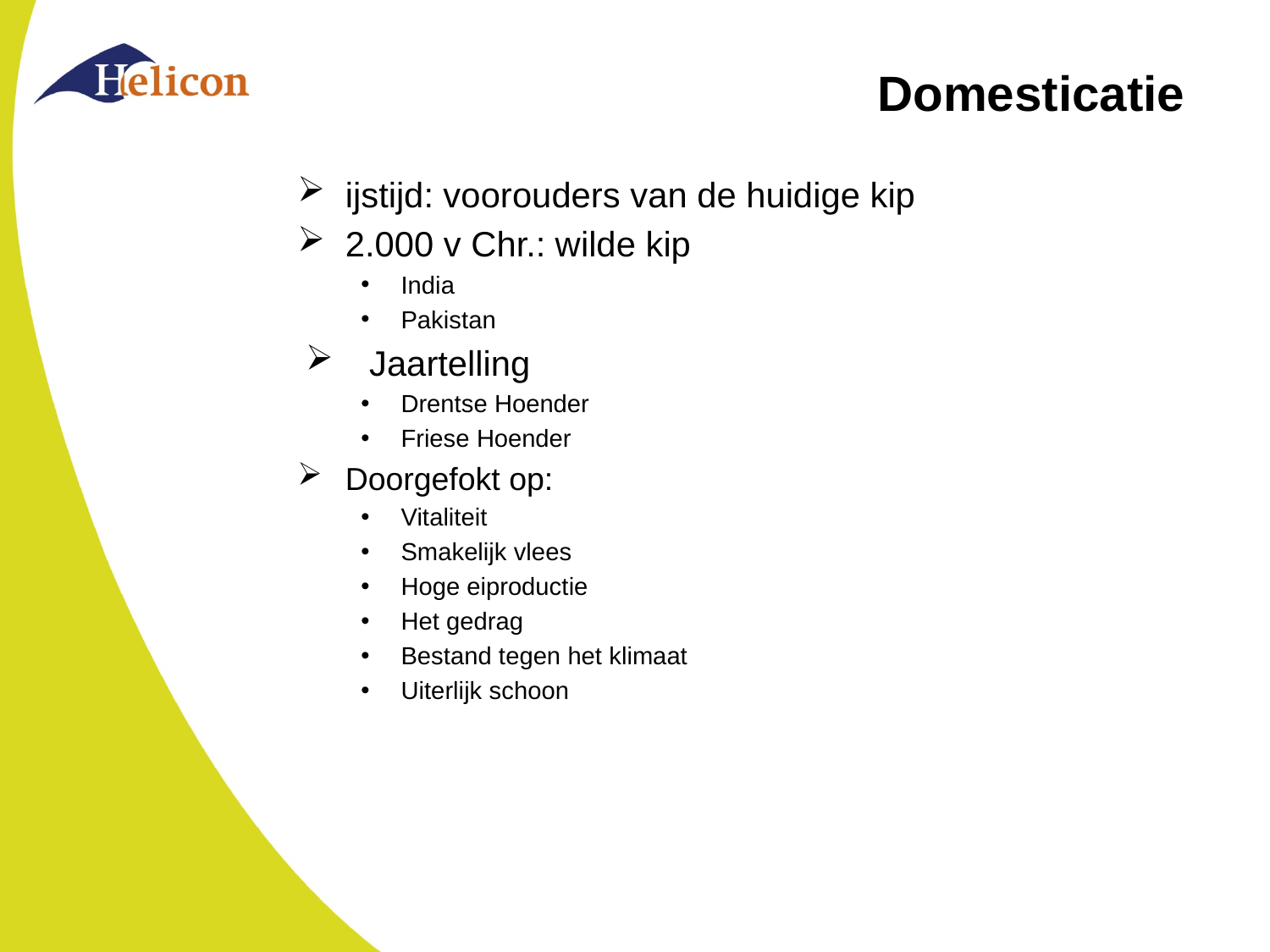

# Domesticatie
ijstijd: voorouders van de huidige kip
2.000 v Chr.: wilde kip
India
Pakistan
Jaartelling
Drentse Hoender
Friese Hoender
Doorgefokt op:
Vitaliteit
Smakelijk vlees
Hoge eiproductie
Het gedrag
Bestand tegen het klimaat
Uiterlijk schoon